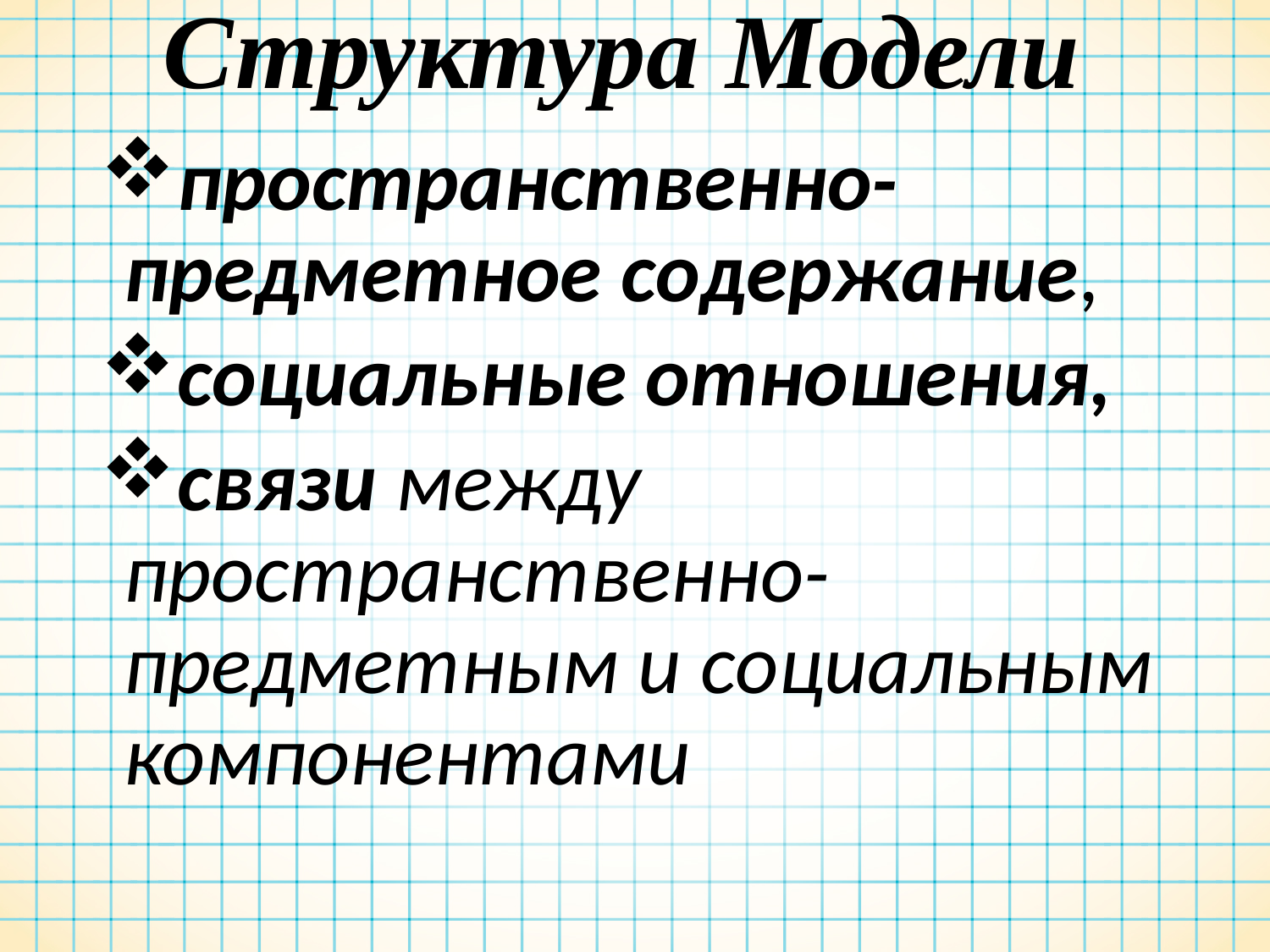

# Структура Модели
пространственно-предметное содержание,
социальные отношения,
связи между пространственно-предметным и социальным компонентами